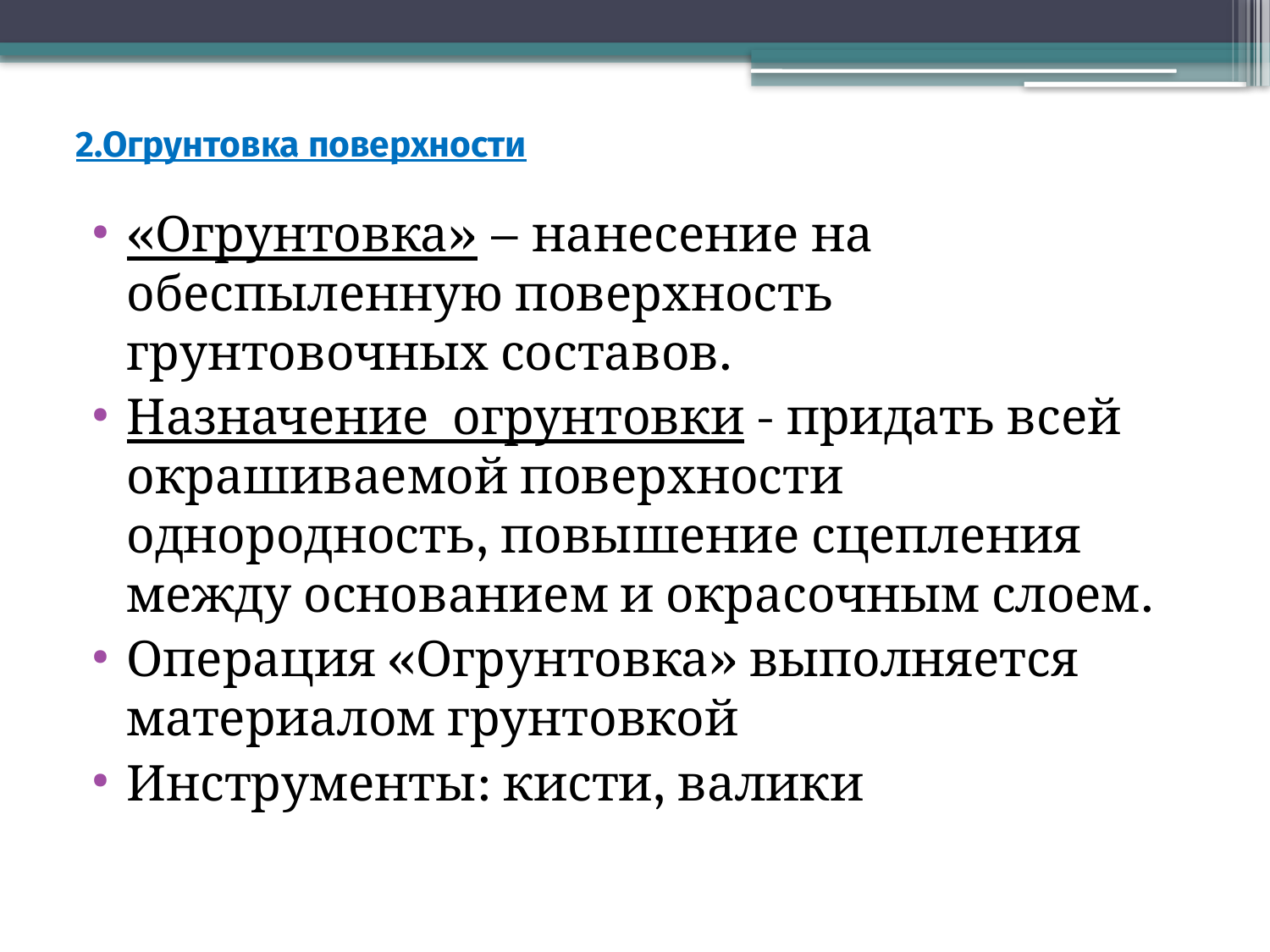

# 2.Огрунтовка поверхности
«Огрунтовка» – нанесение на обеспыленную поверхность грунтовочных составов.
Назначение  огрунтовки - придать всей окрашиваемой поверхности однородность, повышение сцепления между основанием и окрасочным слоем.
Операция «Огрунтовка» выполняется материалом грунтовкой
Инструменты: кисти, валики